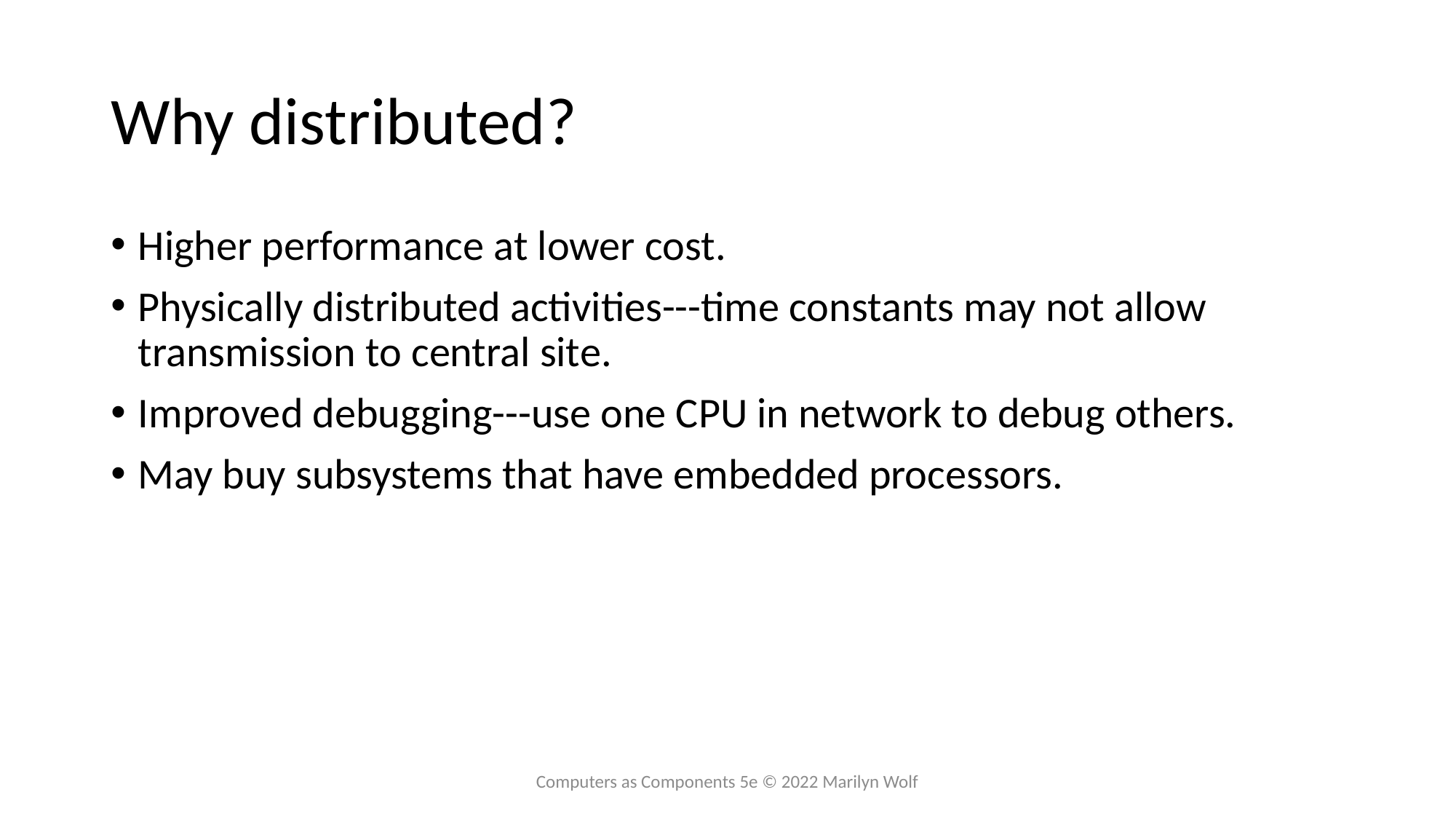

# Why distributed?
Higher performance at lower cost.
Physically distributed activities---time constants may not allow transmission to central site.
Improved debugging---use one CPU in network to debug others.
May buy subsystems that have embedded processors.
Computers as Components 5e © 2022 Marilyn Wolf